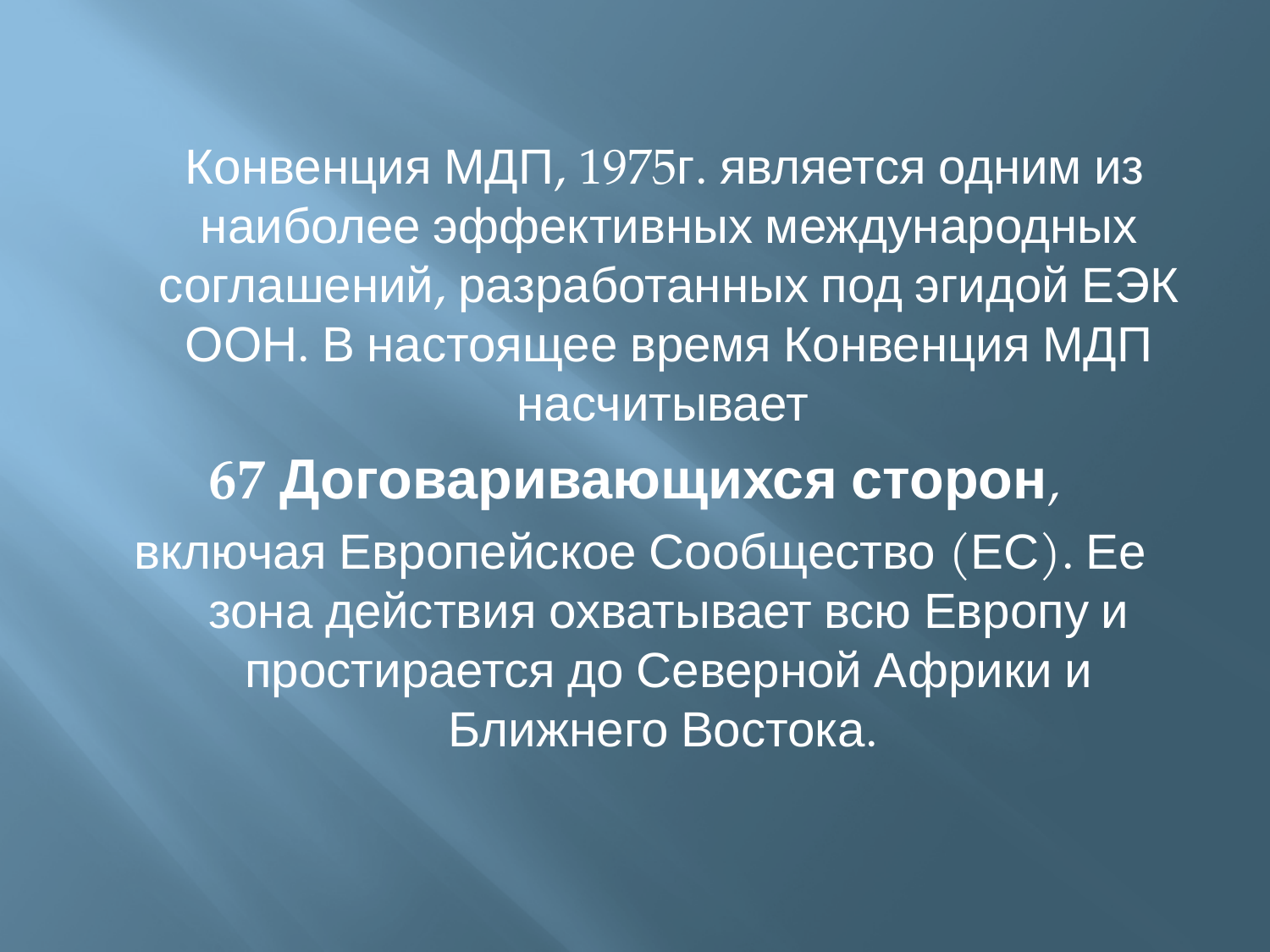

#
    Конвенция МДП, 1975г. является одним из наиболее эффективных международных соглашений, разработанных под эгидой ЕЭК ООН. В настоящее время Конвенция МДП насчитывает
67 Договаривающихся сторон,
включая Европейское Сообщество (ЕС). Ее зона действия охватывает всю Европу и простирается до Северной Африки и Ближнего Востока.